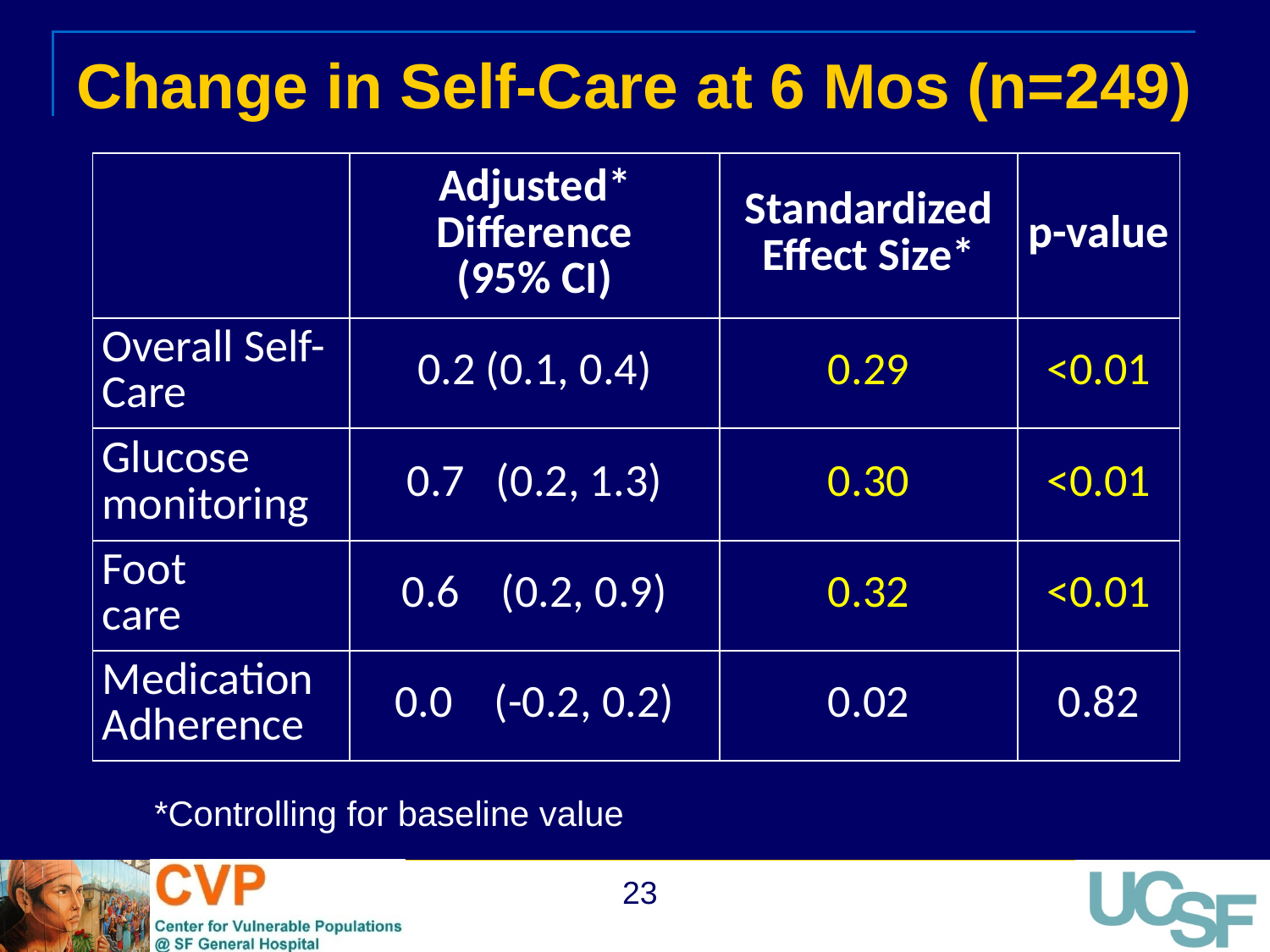

Change in Self-Care at 6 Mos (n=249)

|  | Adjusted\* Difference (95% CI) | Standardized Effect Size\* | p-value |
| --- | --- | --- | --- |
| Overall Self-Care | 0.2 (0.1, 0.4) | 0.29 | <0.01 |
| Glucose monitoring | 0.7 (0.2, 1.3) | 0.30 | <0.01 |
| Foot care | 0.6 (0.2, 0.9) | 0.32 | <0.01 |
| Medication Adherence | 0.0 (-0.2, 0.2) | 0.02 | 0.82 |
*Controlling for baseline value